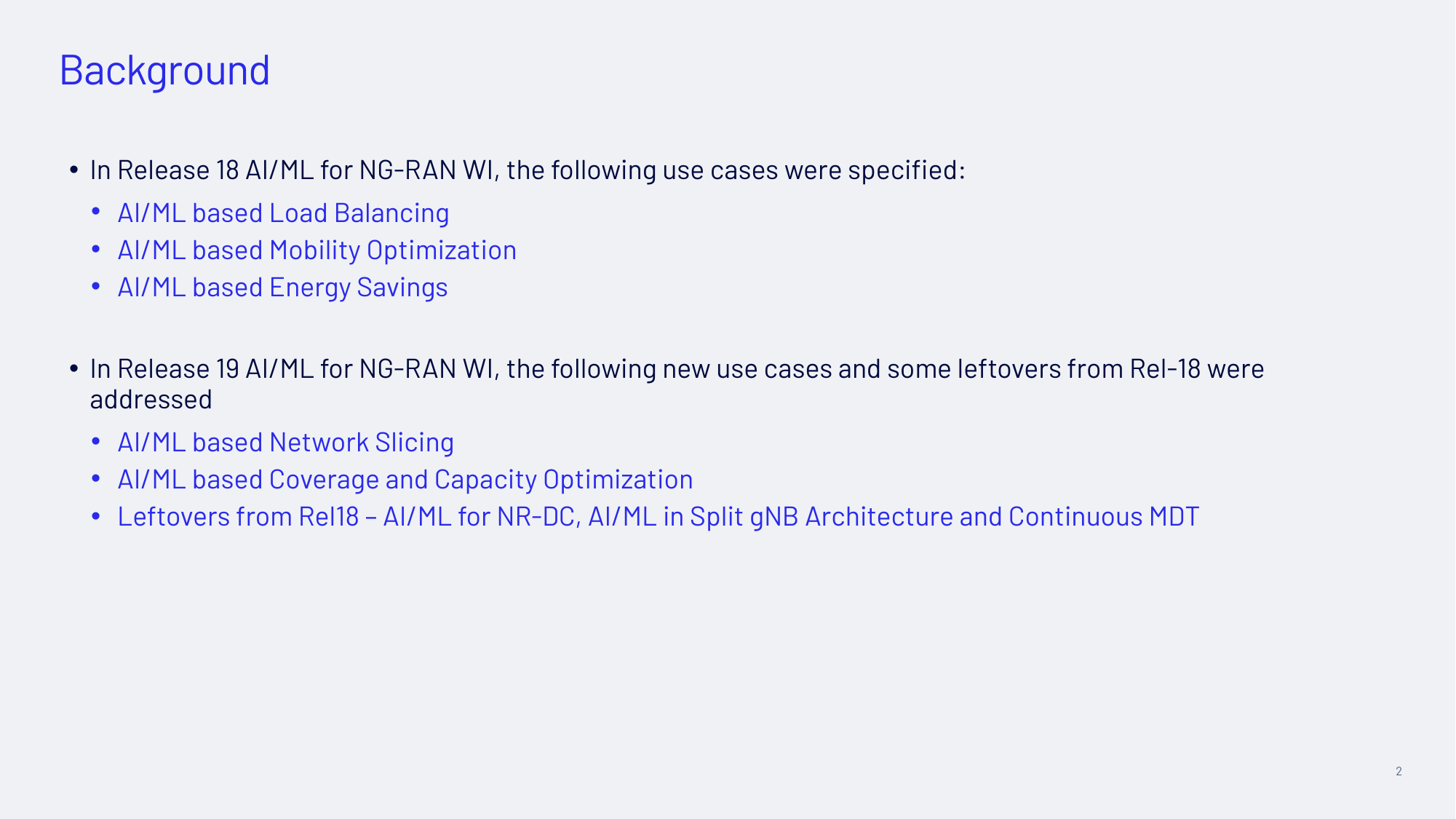

Background
In Release 18 AI/ML for NG-RAN WI, the following use cases were specified:
AI/ML based Load Balancing
AI/ML based Mobility Optimization
AI/ML based Energy Savings

In Release 19 AI/ML for NG-RAN WI, the following new use cases and some leftovers from Rel-18 were addressed
AI/ML based Network Slicing
AI/ML based Coverage and Capacity Optimization
Leftovers from Rel18 – AI/ML for NR-DC, AI/ML in Split gNB Architecture and Continuous MDT